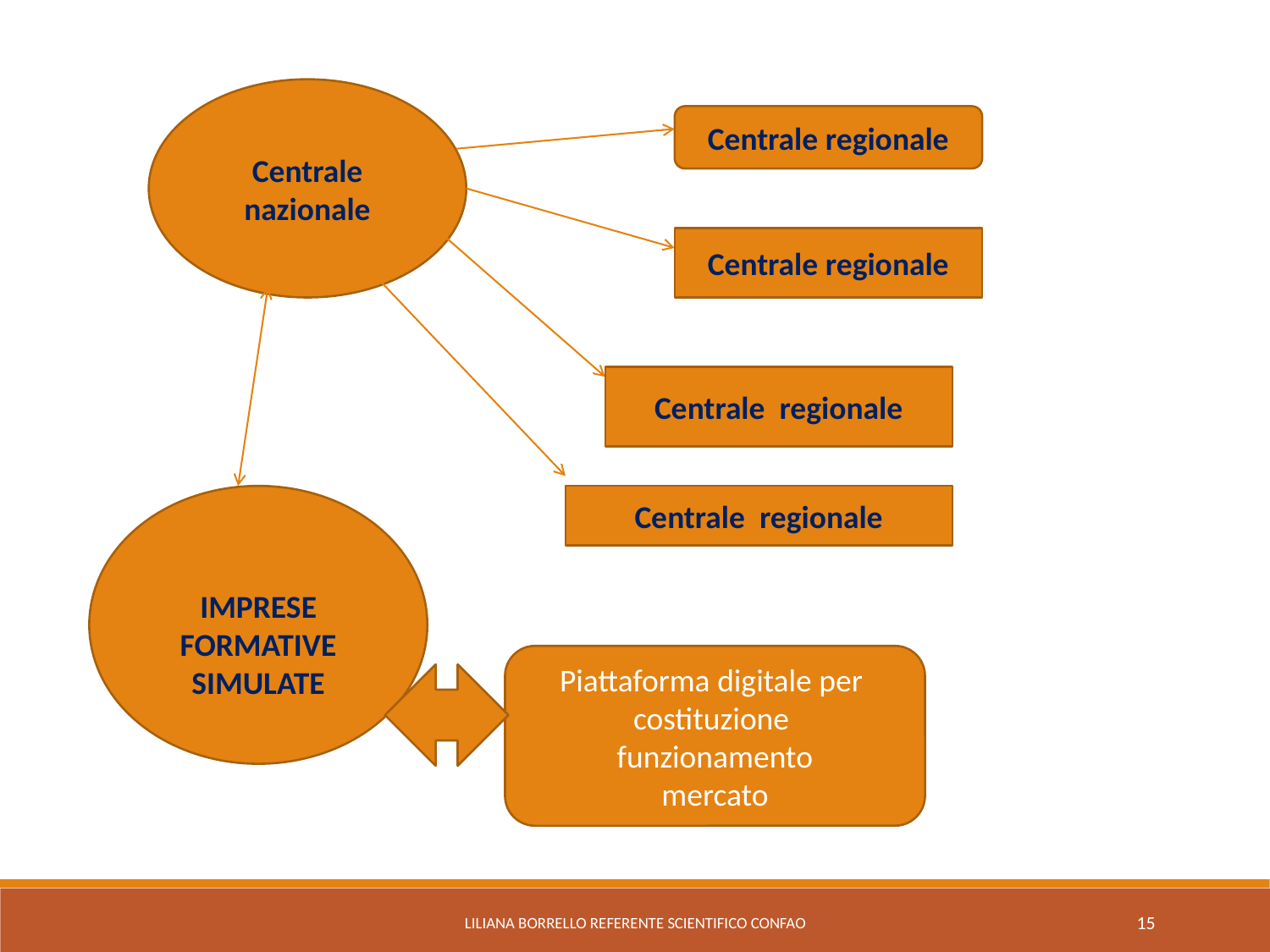

Centrale nazionale
Centrale regionale
Centrale regionale
Centrale  regionale

IMPRESE FORMATIVE SIMULATE
Centrale  regionale
Piattaforma digitale per  costituzione
 funzionamento
mercato

LILIANA BORRELLO referente scientifico Confao
15